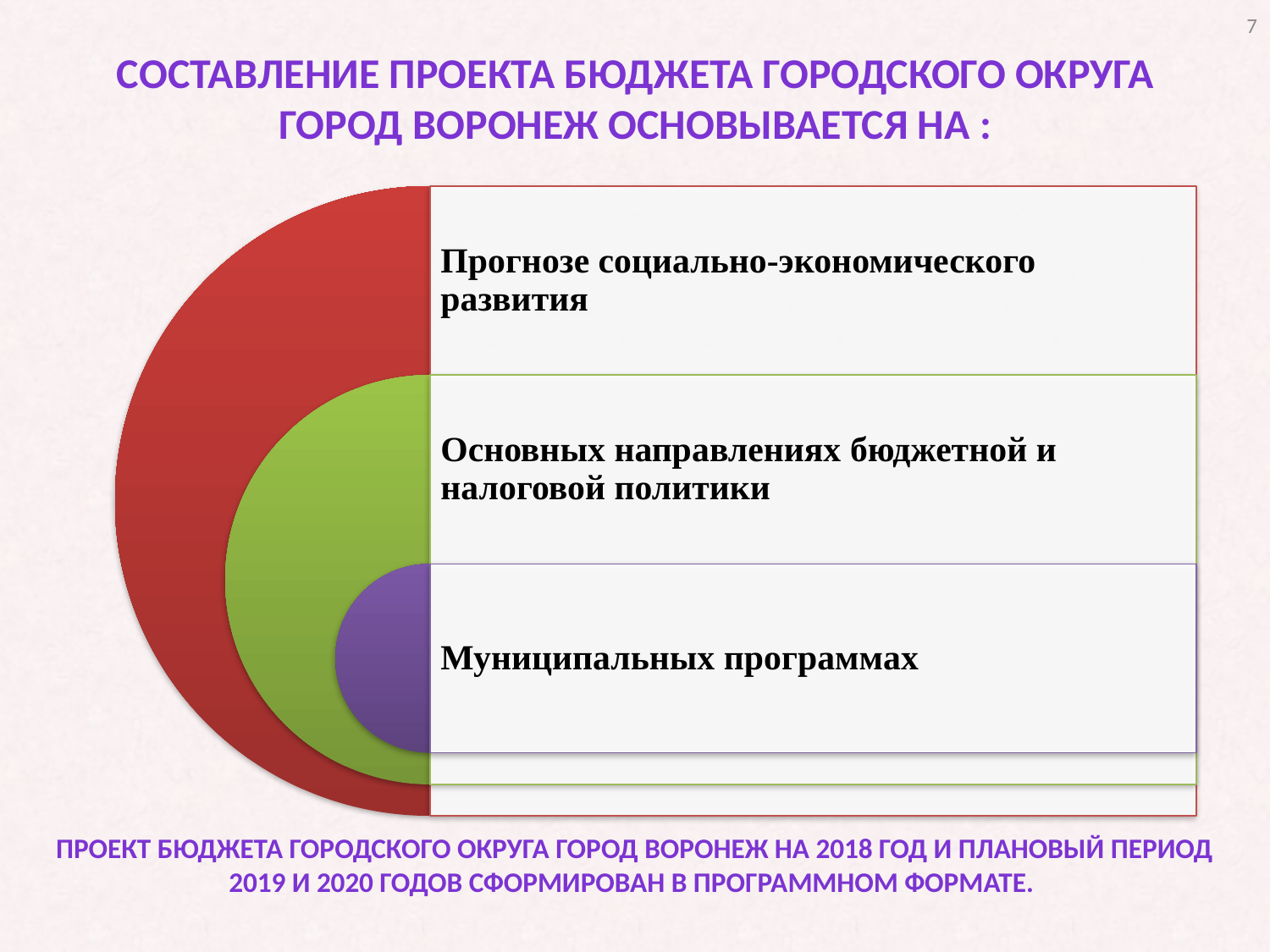

7
СОСТАВЛЕНИЕ ПРОЕКТА БЮДЖЕТА ГОРОДСКОГО ОКРУГА
ГОРОД ВОРОНЕЖ ОСНОВЫВАЕТСЯ НА :
Прогнозе социально-экономического развития
Основных направлениях бюджетной и налоговой политики
Муниципальных программах
ПРОЕКТ БЮДЖЕТА ГОРОДСКОГО ОКРУГА ГОРОД ВОРОНЕЖ НА 2018 ГОД и плановый период 2019 и 2020 годОВ СФОРМИРОВАН В ПРОГРАММНОМ ФОРМАТЕ.